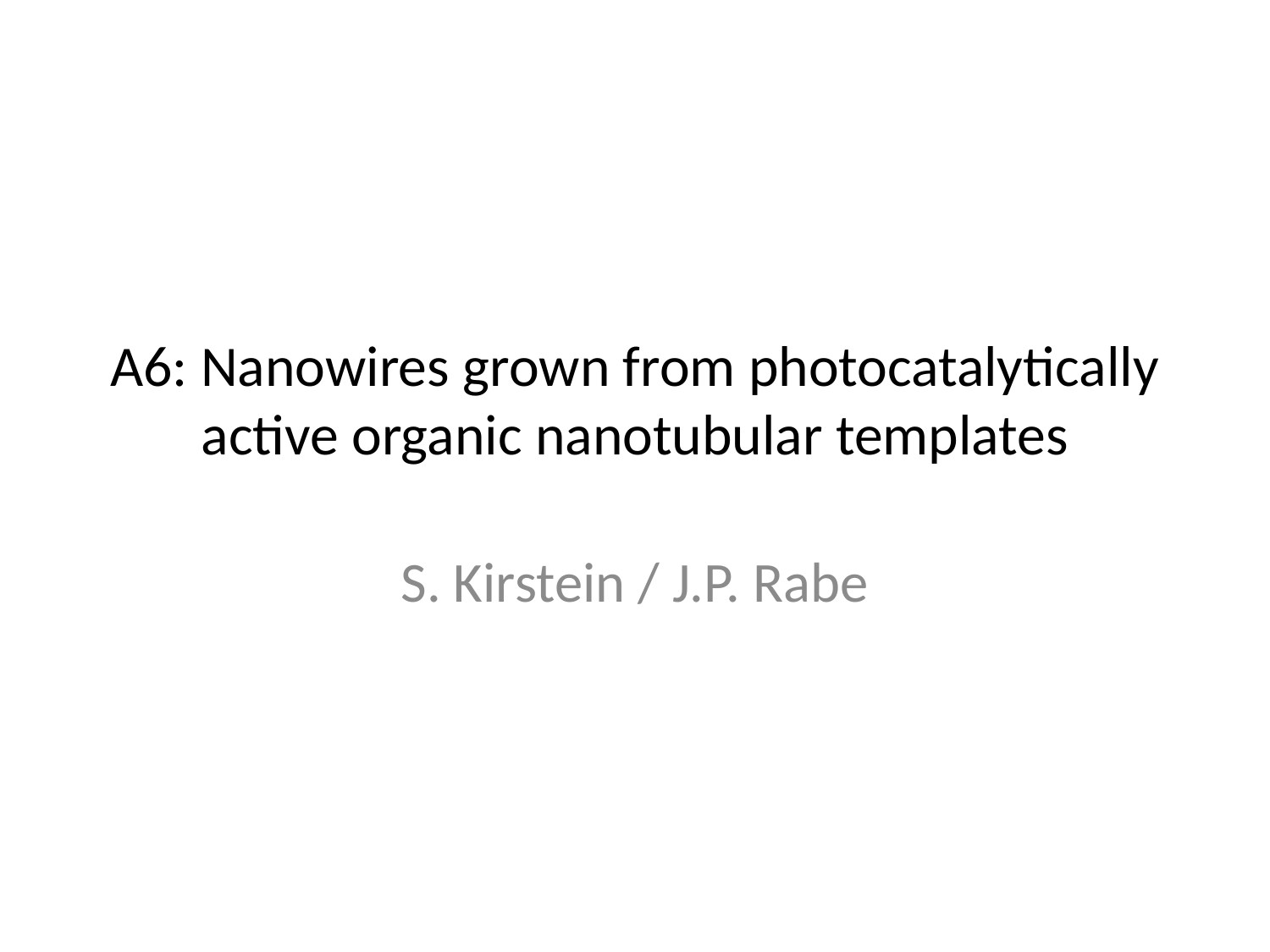

# A6: Nanowires grown from photocatalytically active organic nanotubular templates
S. Kirstein / J.P. Rabe